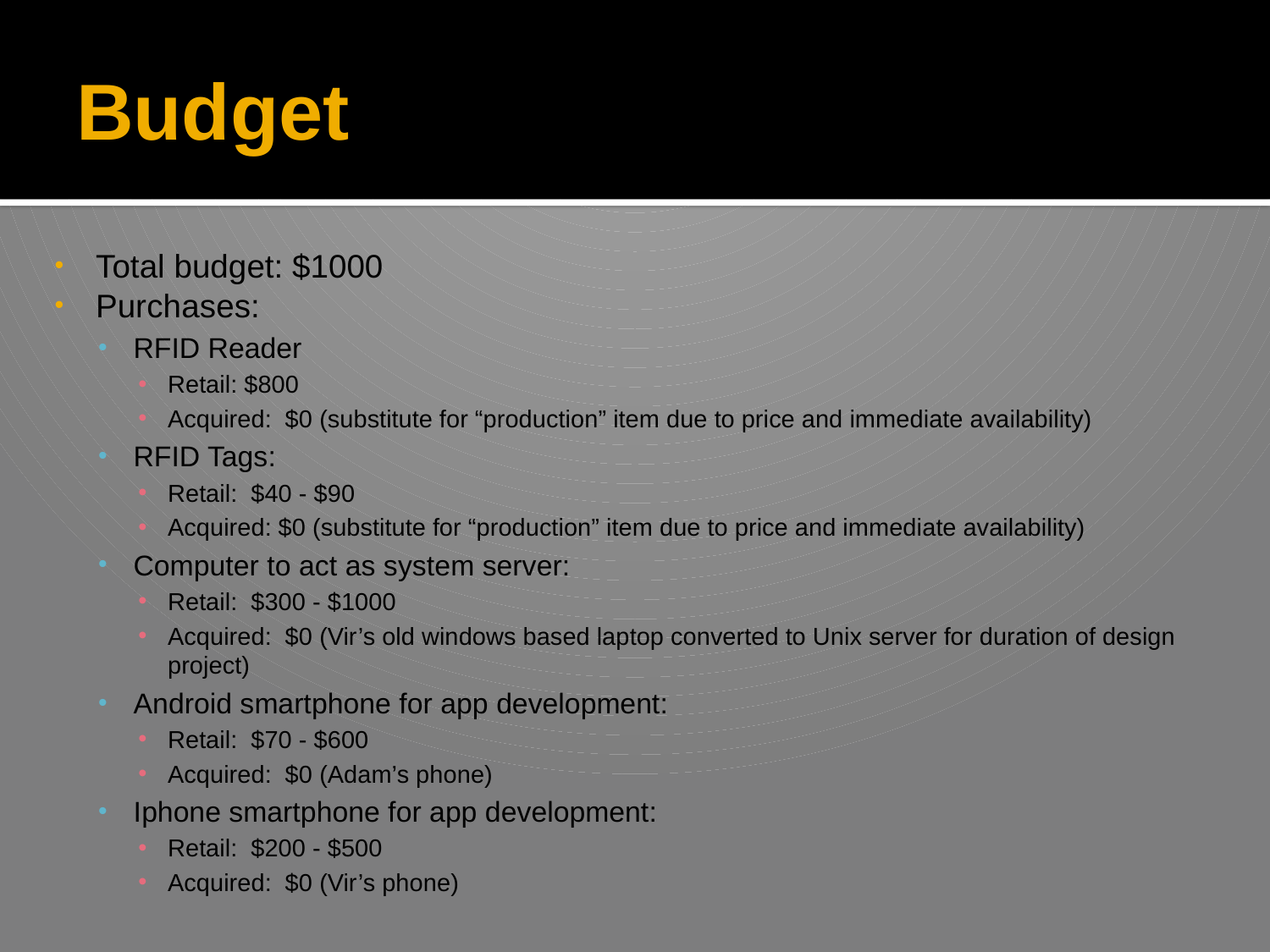

# Budget
Total budget: $1000
Purchases:
RFID Reader
Retail: $800
Acquired:  $0 (substitute for “production” item due to price and immediate availability)
RFID Tags:
Retail:  $40 - $90
Acquired: $0 (substitute for “production” item due to price and immediate availability)
Computer to act as system server:
Retail:  $300 - $1000
Acquired:  $0 (Vir’s old windows based laptop converted to Unix server for duration of design project)
Android smartphone for app development:
Retail:  $70 - $600
Acquired:  $0 (Adam’s phone)
Iphone smartphone for app development:
Retail:  $200 - $500
Acquired:  $0 (Vir’s phone)